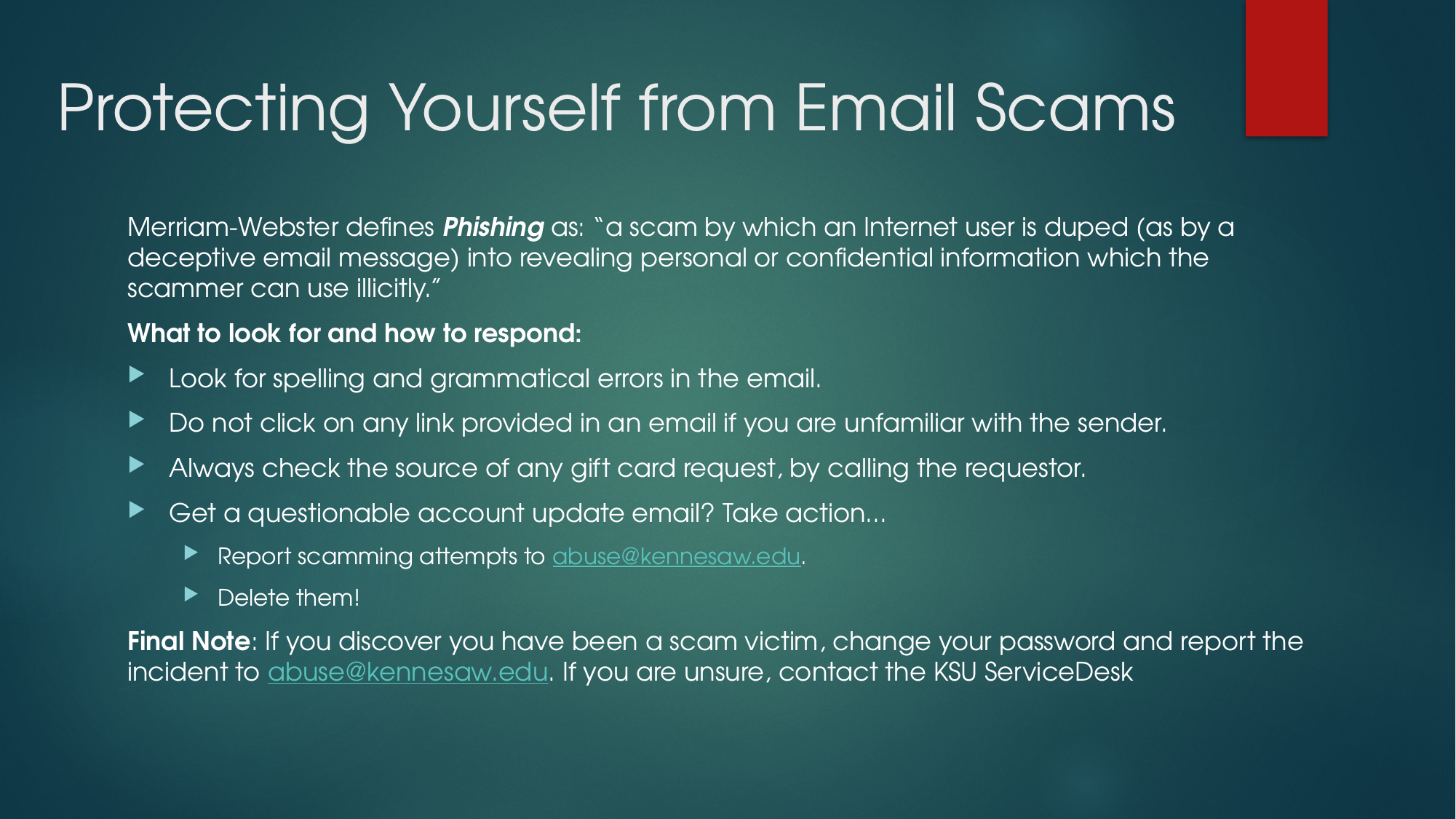

# Protecting Yourself from Email Scams
Merriam-Webster defines Phishing as: “a scam by which an Internet user is duped (as by a deceptive email message) into revealing personal or confidential information which the scammer can use illicitly.”
What to look for and how to respond:
Look for spelling and grammatical errors in the email.
Do not click on any link provided in an email if you are unfamiliar with the sender.
Always check the source of any gift card request, by calling the requestor.
Get a questionable account update email? Take action...
Report scamming attempts to abuse@kennesaw.edu.
Delete them!
Final Note: If you discover you have been a scam victim, change your password and report the incident to abuse@kennesaw.edu. If you are unsure, contact the KSU ServiceDesk